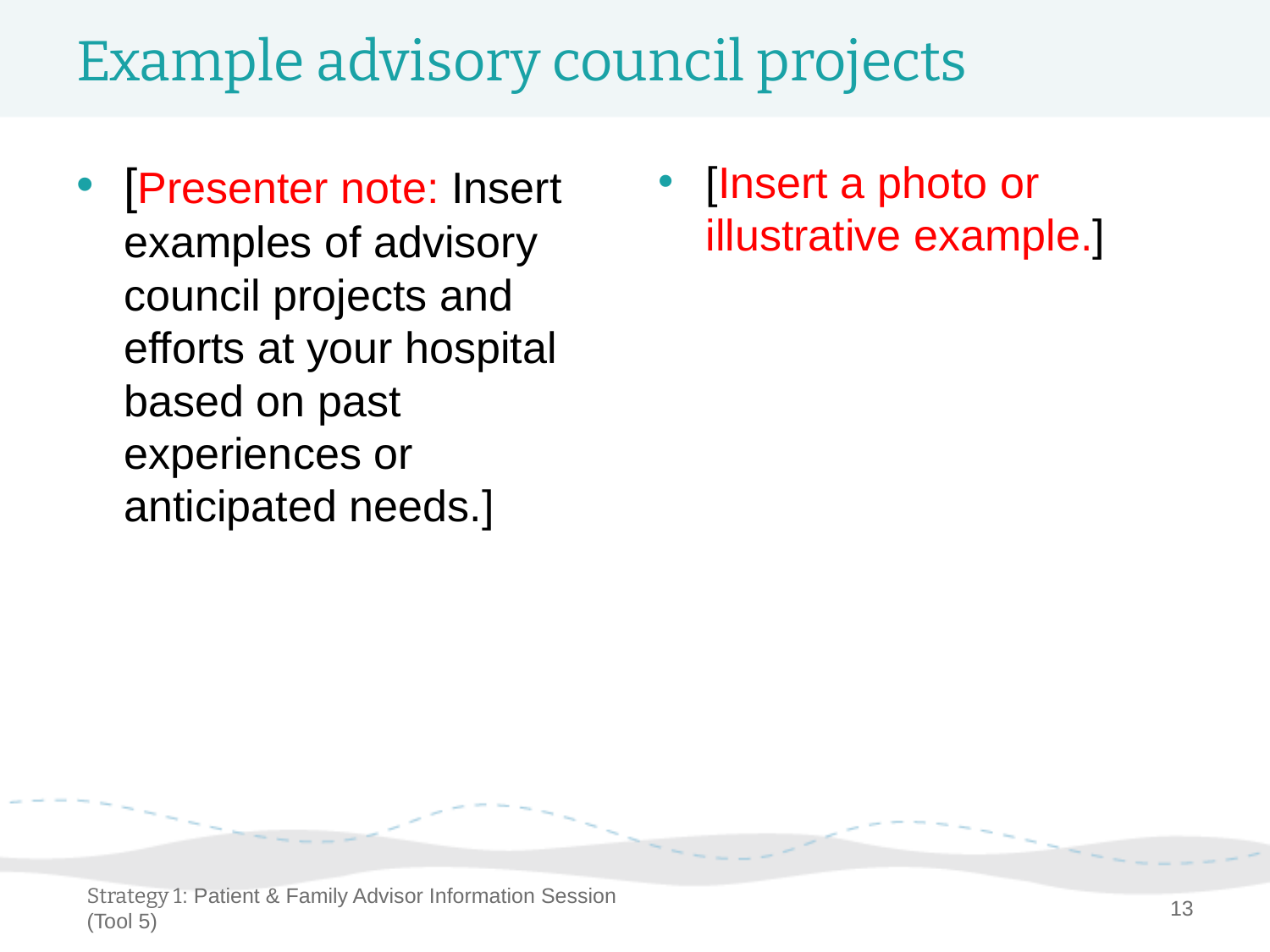

# Example advisory council projects
[Presenter note: Insert examples of advisory council projects and efforts at your hospital based on past experiences or anticipated needs.]
[Insert a photo or illustrative example.]
Strategy 1: Patient & Family Advisor Information Session (Tool 5)
13